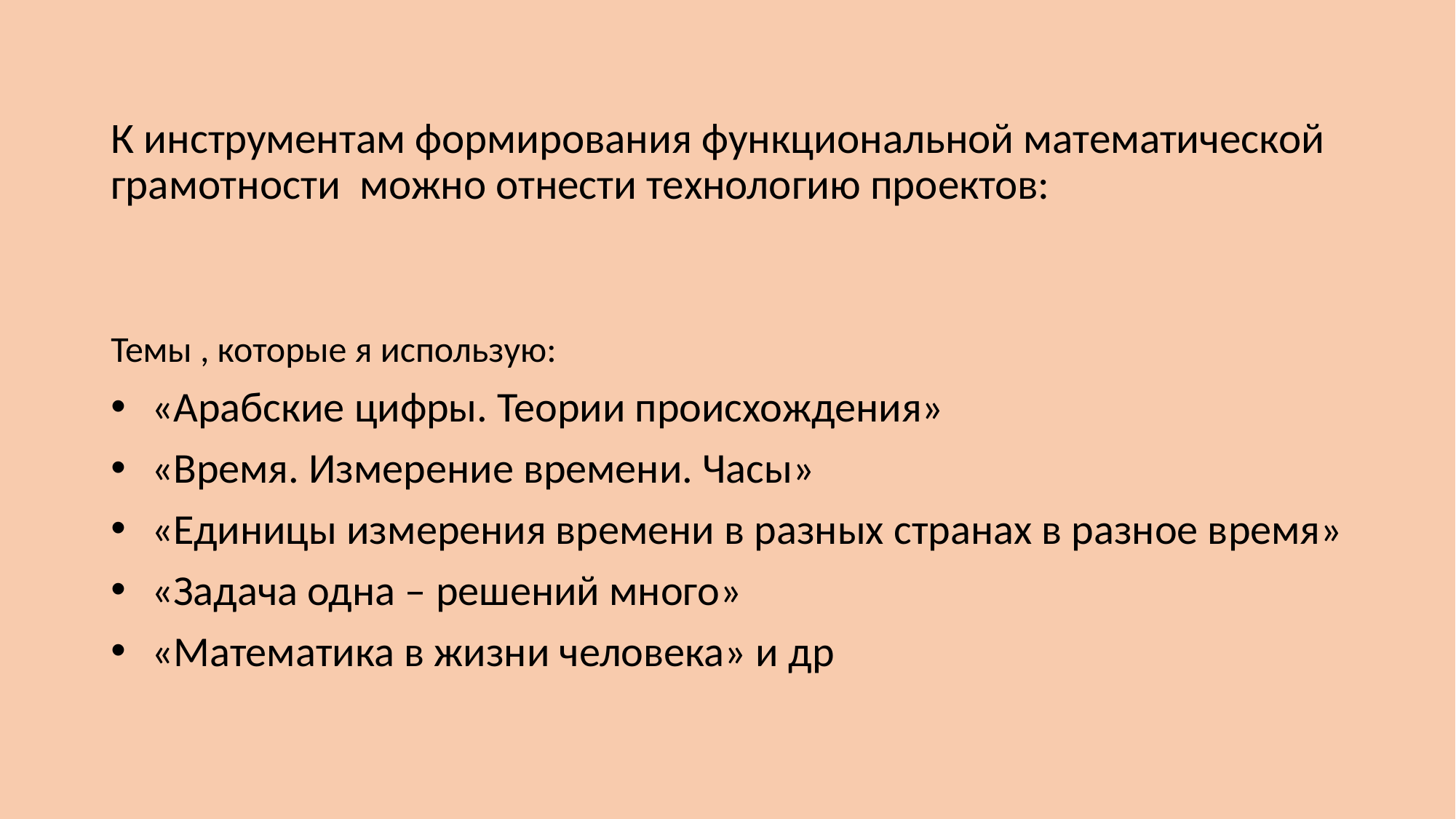

# К инструментам формирования функциональной математической грамотности  можно отнести технологию проектов:

Темы , которые я использую:
«Арабские цифры. Теории происхождения»
«Время. Измерение времени. Часы»
«Единицы измерения времени в разных странах в разное время»
«Задача одна – решений много»
«Математика в жизни человека» и др